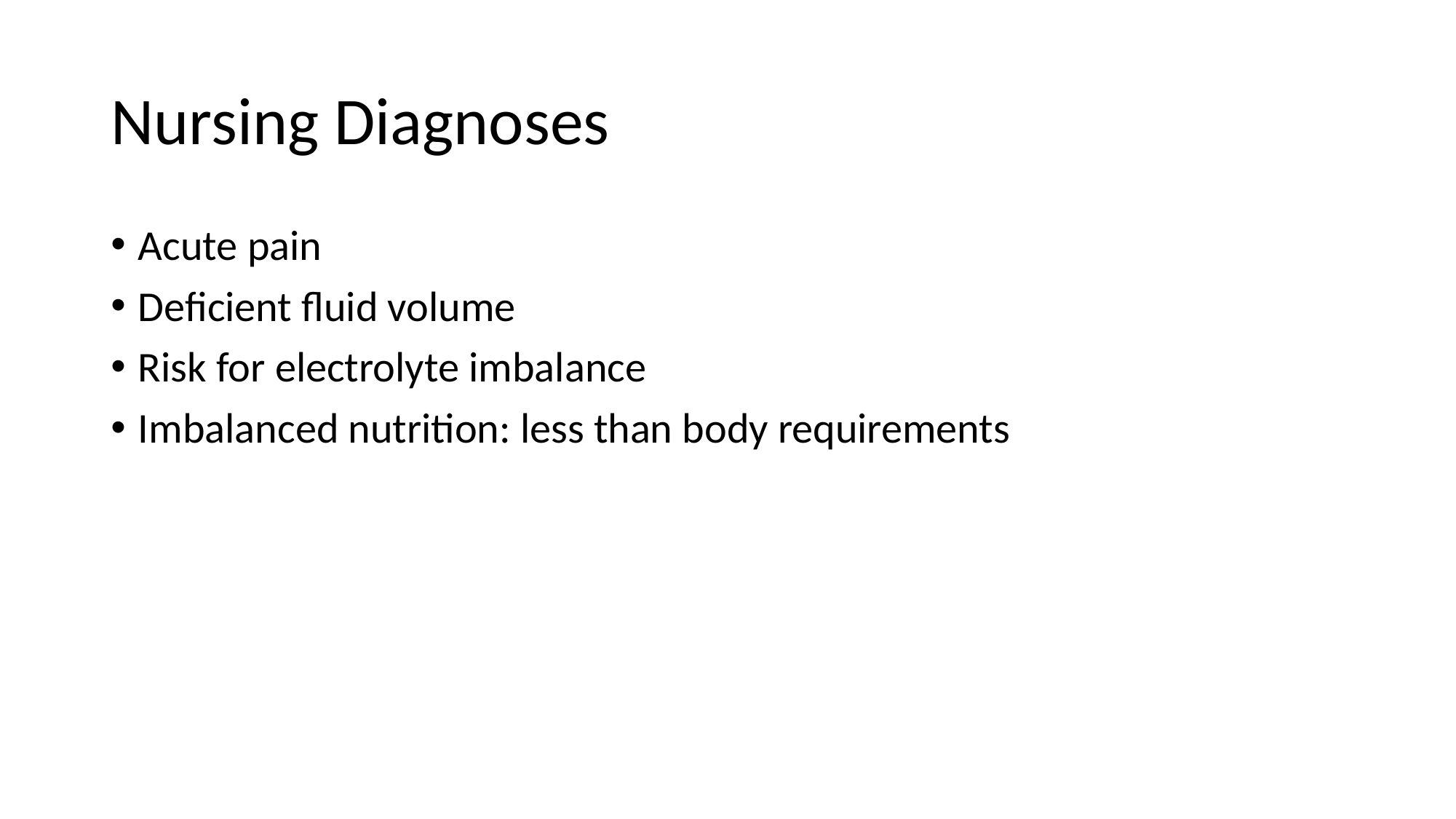

# Nursing Diagnoses
Acute pain
Deficient fluid volume
Risk for electrolyte imbalance
Imbalanced nutrition: less than body requirements